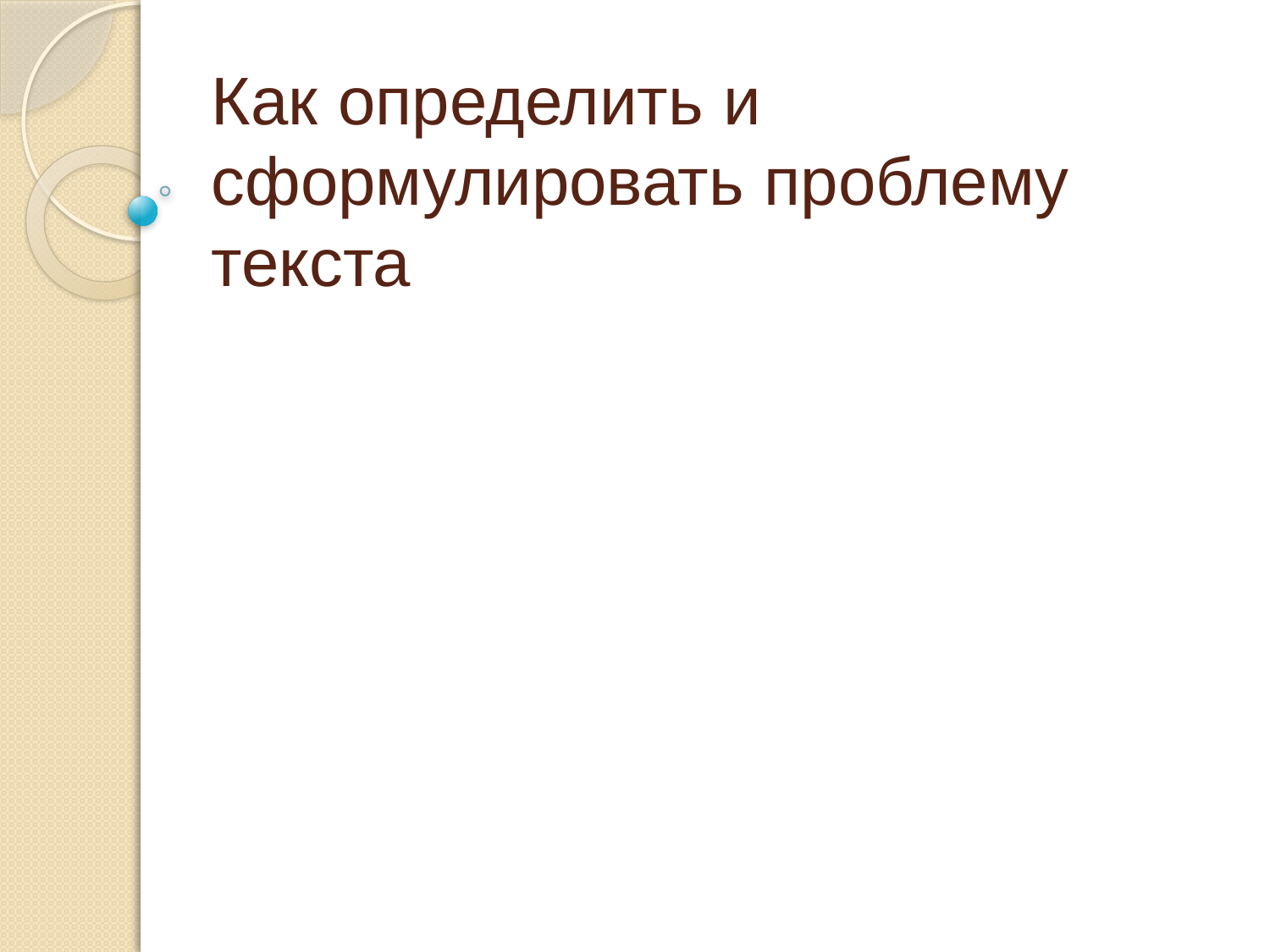

# Как определить и сформулировать проблему текста